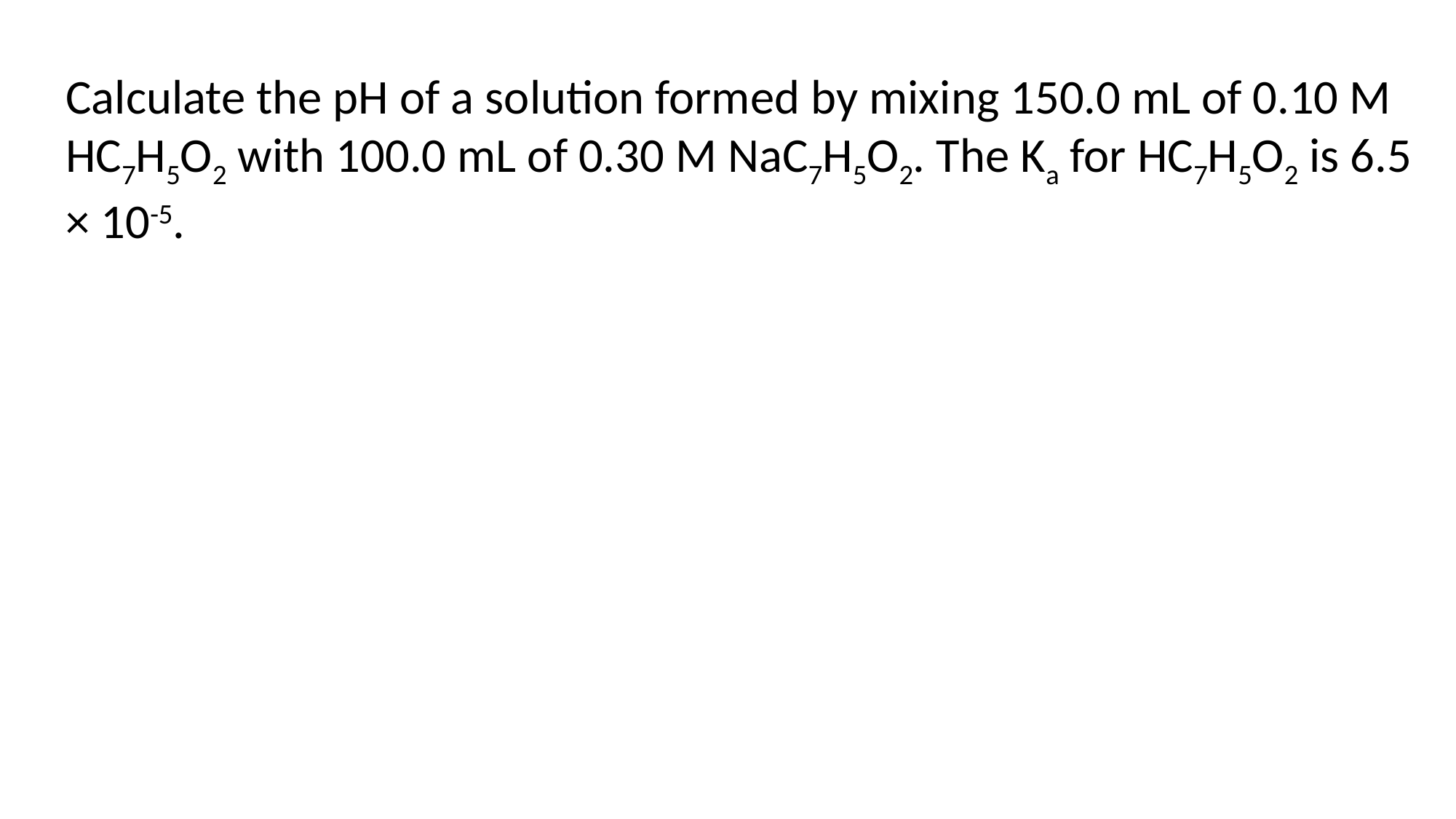

Calculate the pH of a solution formed by mixing 150.0 mL of 0.10 M HC7H5O2 with 100.0 mL of 0.30 M NaC7H5O2. The Ka for HC7H5O2 is 6.5 × 10-5.